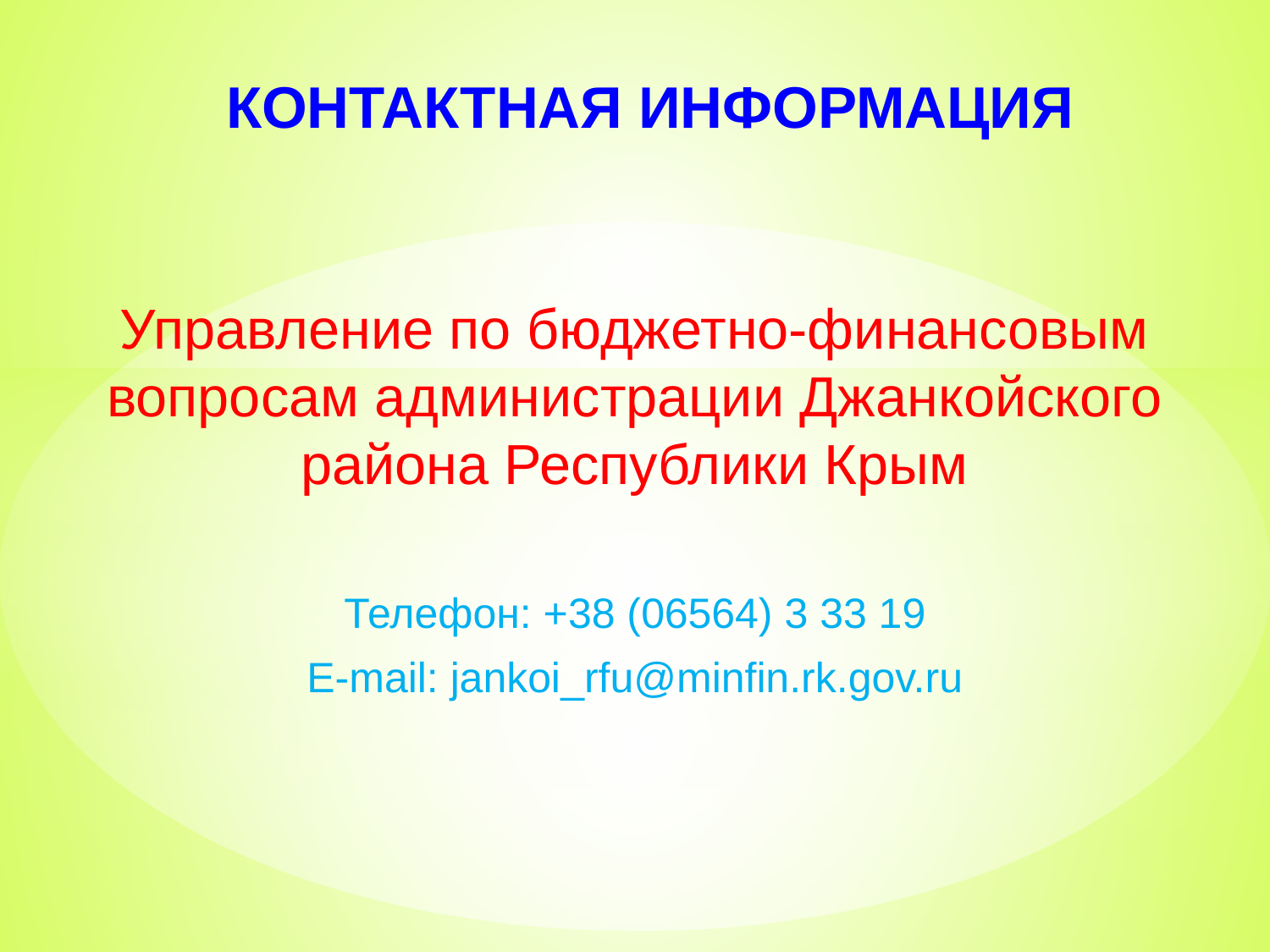

# КОНТАКТНАЯ ИНФОРМАЦИЯ
Управление по бюджетно-финансовым вопросам администрации Джанкойского района Республики Крым
Телефон: +38 (06564) 3 33 19
Е-mail: jankoi_rfu@minfin.rk.gov.ru